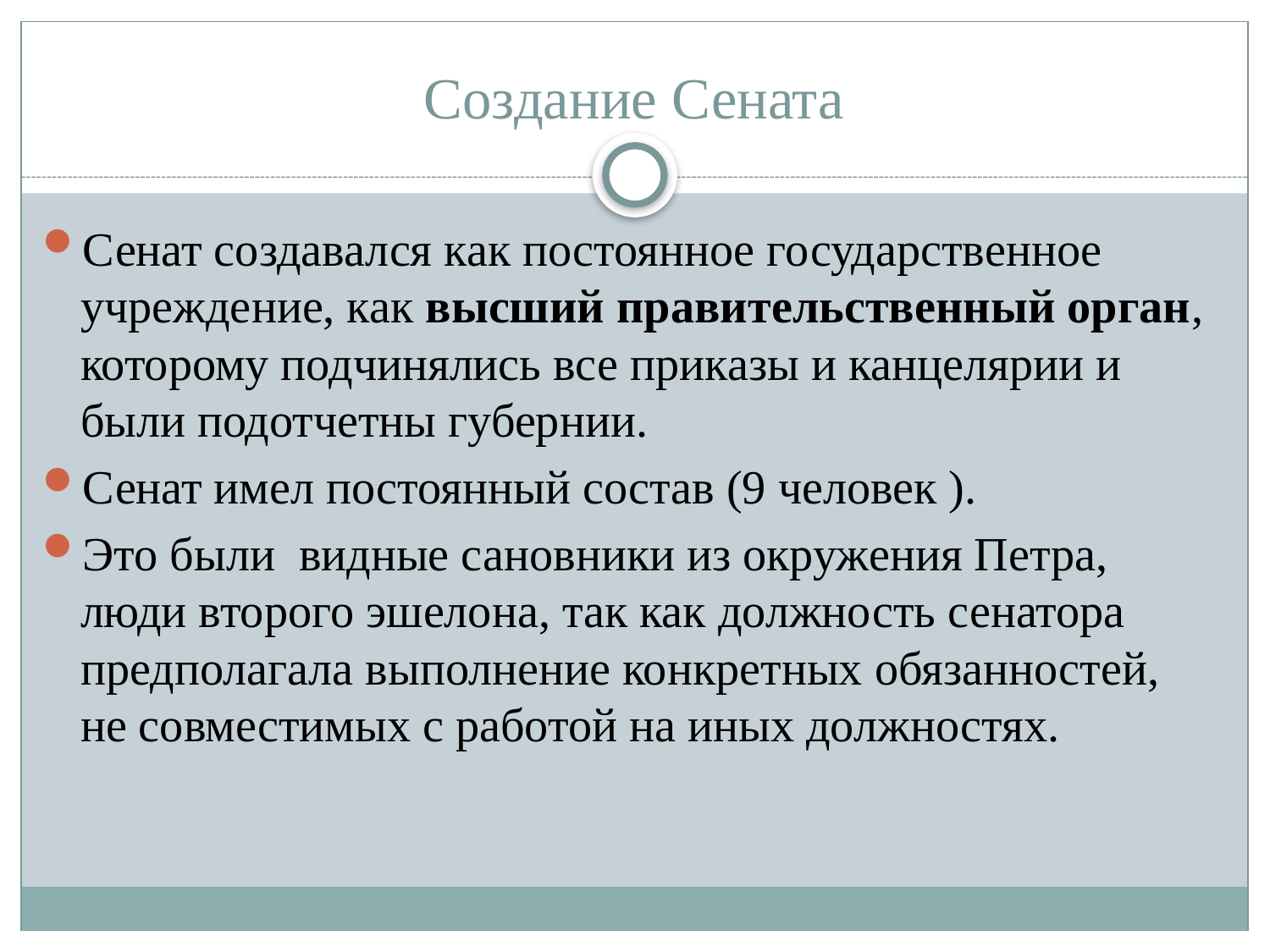

# Создание Сената
Сенат создавался как постоянное государственное учреждение, как высший правительственный орган, которому подчинялись все приказы и канцелярии и были подотчетны губернии.
Сенат имел постоянный состав (9 человек ).
Это были  видные сановники из окружения Петра, люди второго эшелона, так как должность сенатора предполагала выполнение конкретных обязанностей, не совместимых с работой на иных должностях.